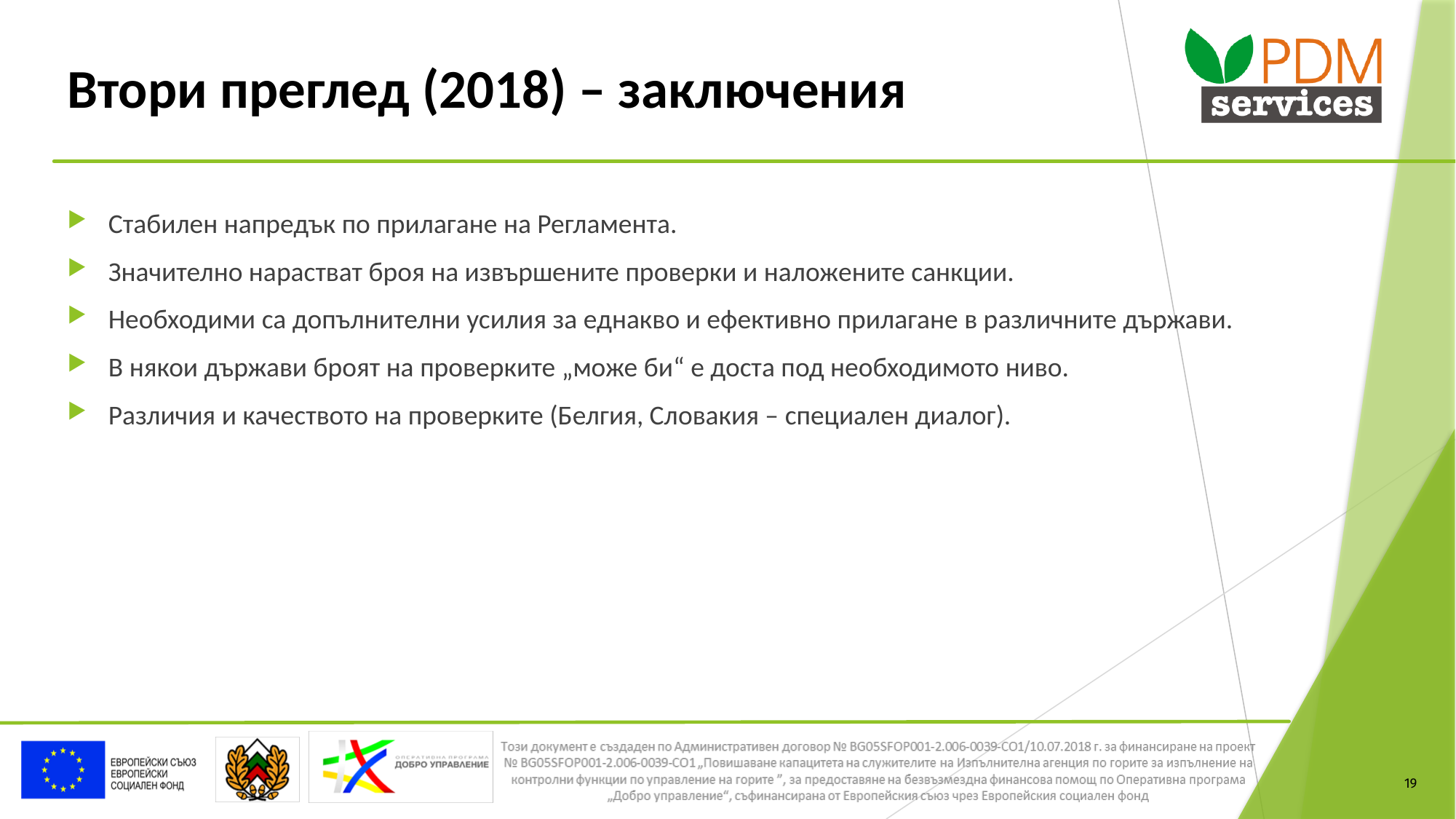

# Втори преглед (2018) – заключения
Стабилен напредък по прилагане на Регламента.
Значително нарастват броя на извършените проверки и наложените санкции.
Необходими са допълнителни усилия за еднакво и ефективно прилагане в различните държави.
В някои държави броят на проверките „може би“ е доста под необходимото ниво.
Различия и качеството на проверките (Белгия, Словакия – специален диалог).

19